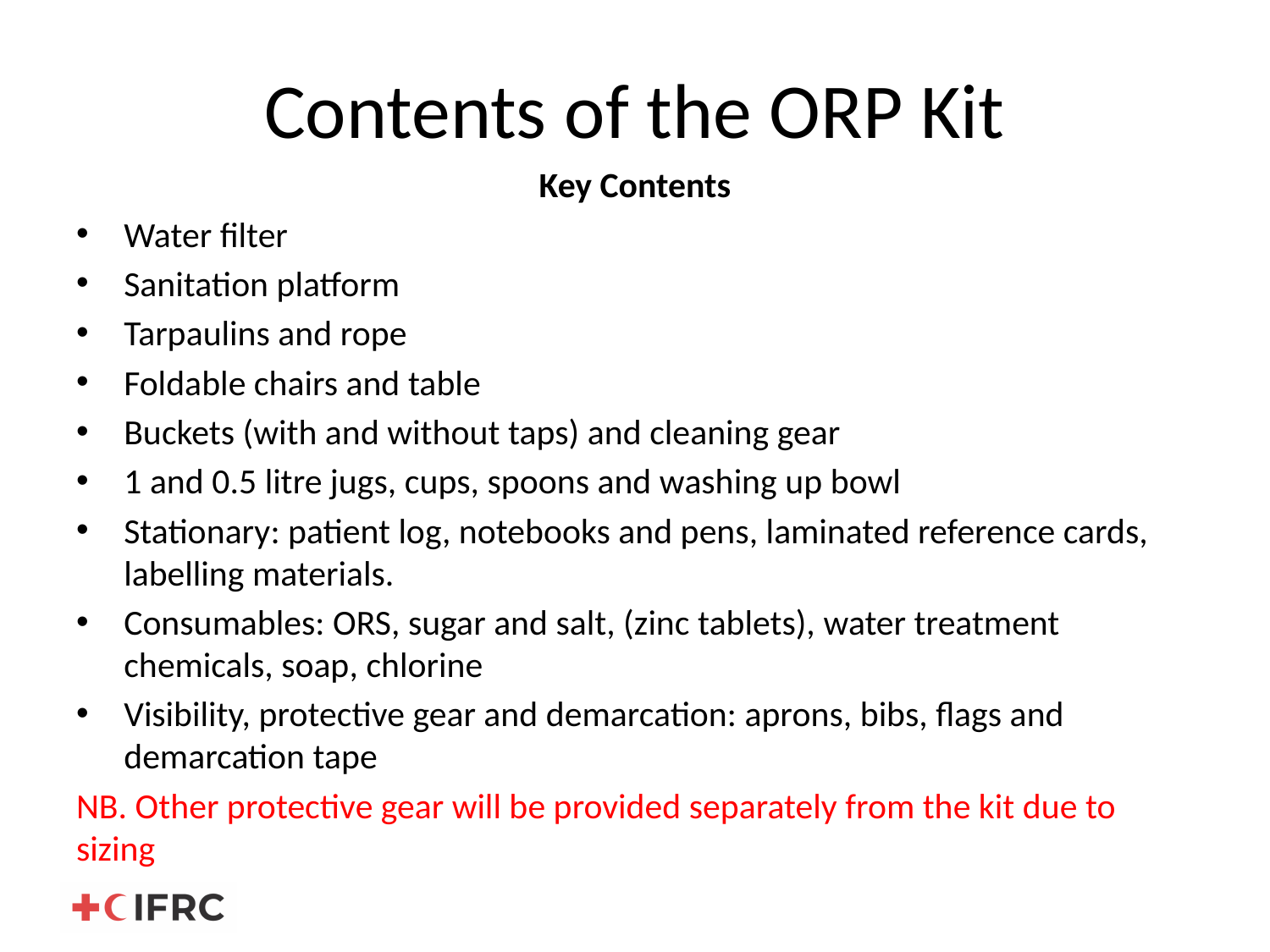

# Contents of the ORP Kit
Key Contents
Water filter
Sanitation platform
Tarpaulins and rope
Foldable chairs and table
Buckets (with and without taps) and cleaning gear
1 and 0.5 litre jugs, cups, spoons and washing up bowl
Stationary: patient log, notebooks and pens, laminated reference cards, labelling materials.
Consumables: ORS, sugar and salt, (zinc tablets), water treatment chemicals, soap, chlorine
Visibility, protective gear and demarcation: aprons, bibs, flags and demarcation tape
NB. Other protective gear will be provided separately from the kit due to sizing